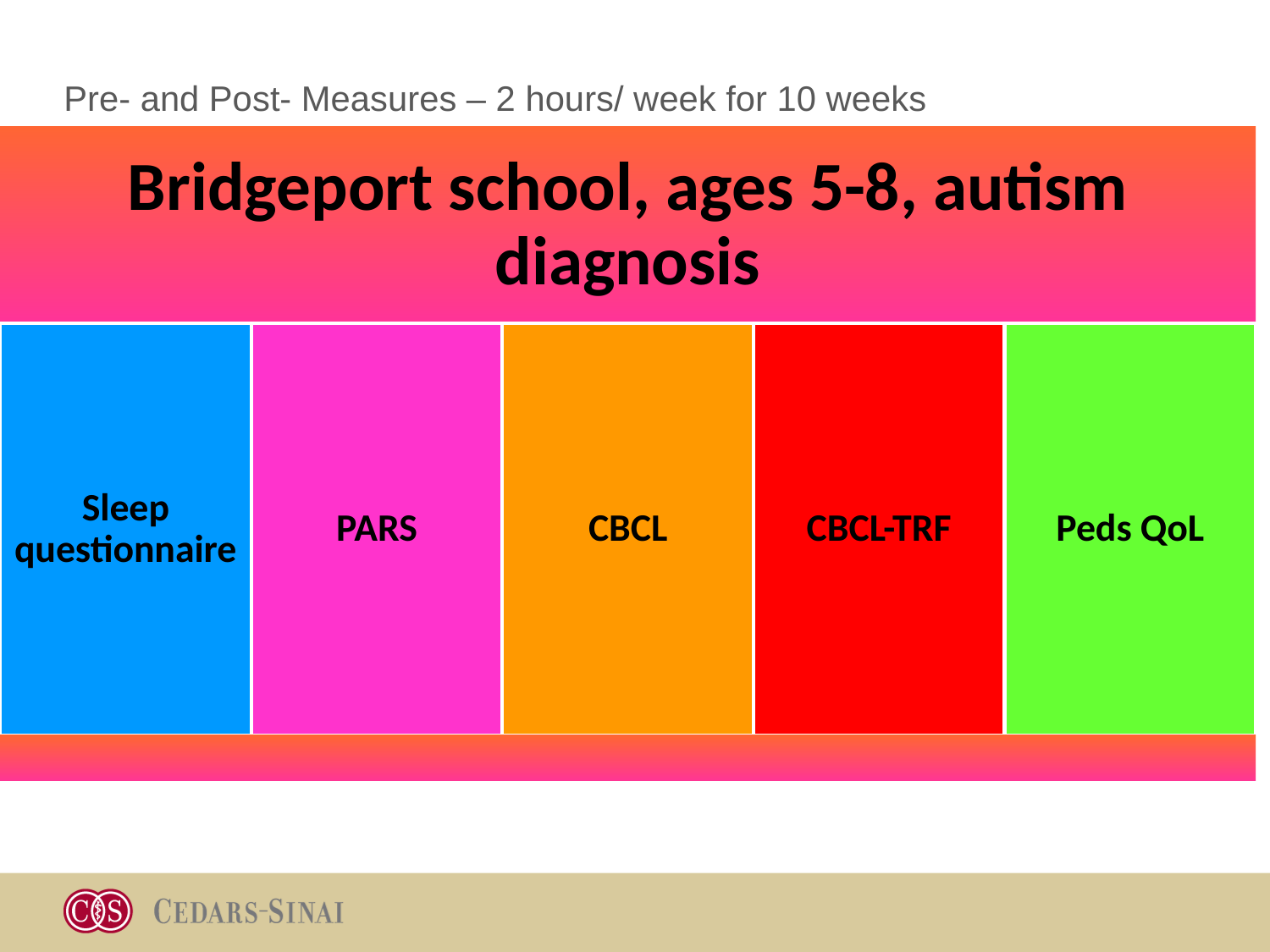

# Pre- and Post- Measures – 2 hours/ week for 10 weeks
Bridgeport school, ages 5-8, autism diagnosis
Sleep questionnaire
PARS
CBCL
CBCL-TRF
Peds QoL